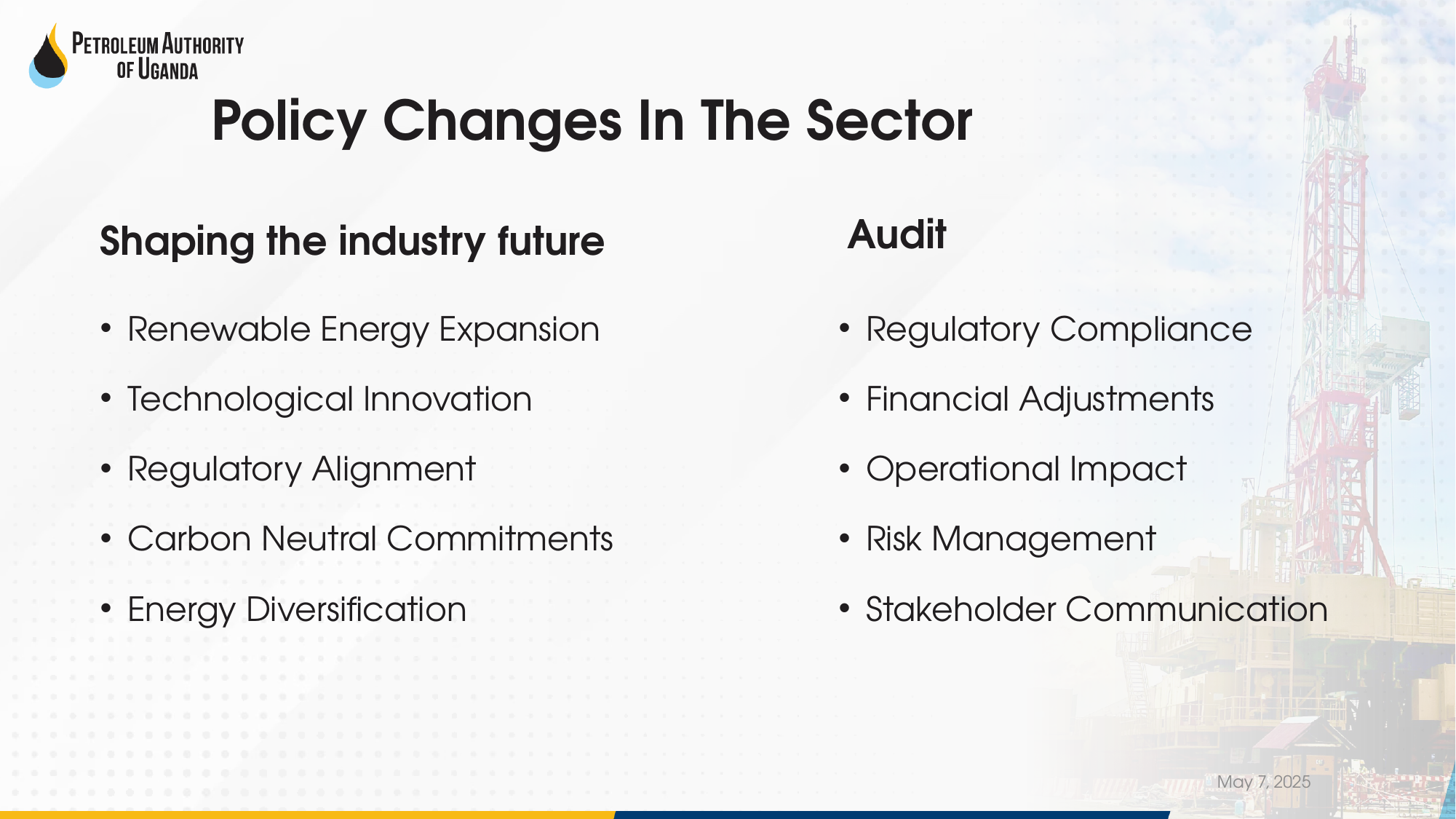

Policy Changes In The Sector
Audit
Shaping the industry future
Renewable Energy Expansion
Technological Innovation
Regulatory Alignment
Carbon Neutral Commitments
Energy Diversification
Regulatory Compliance
Financial Adjustments
Operational Impact
Risk Management
Stakeholder Communication
May 7, 2025